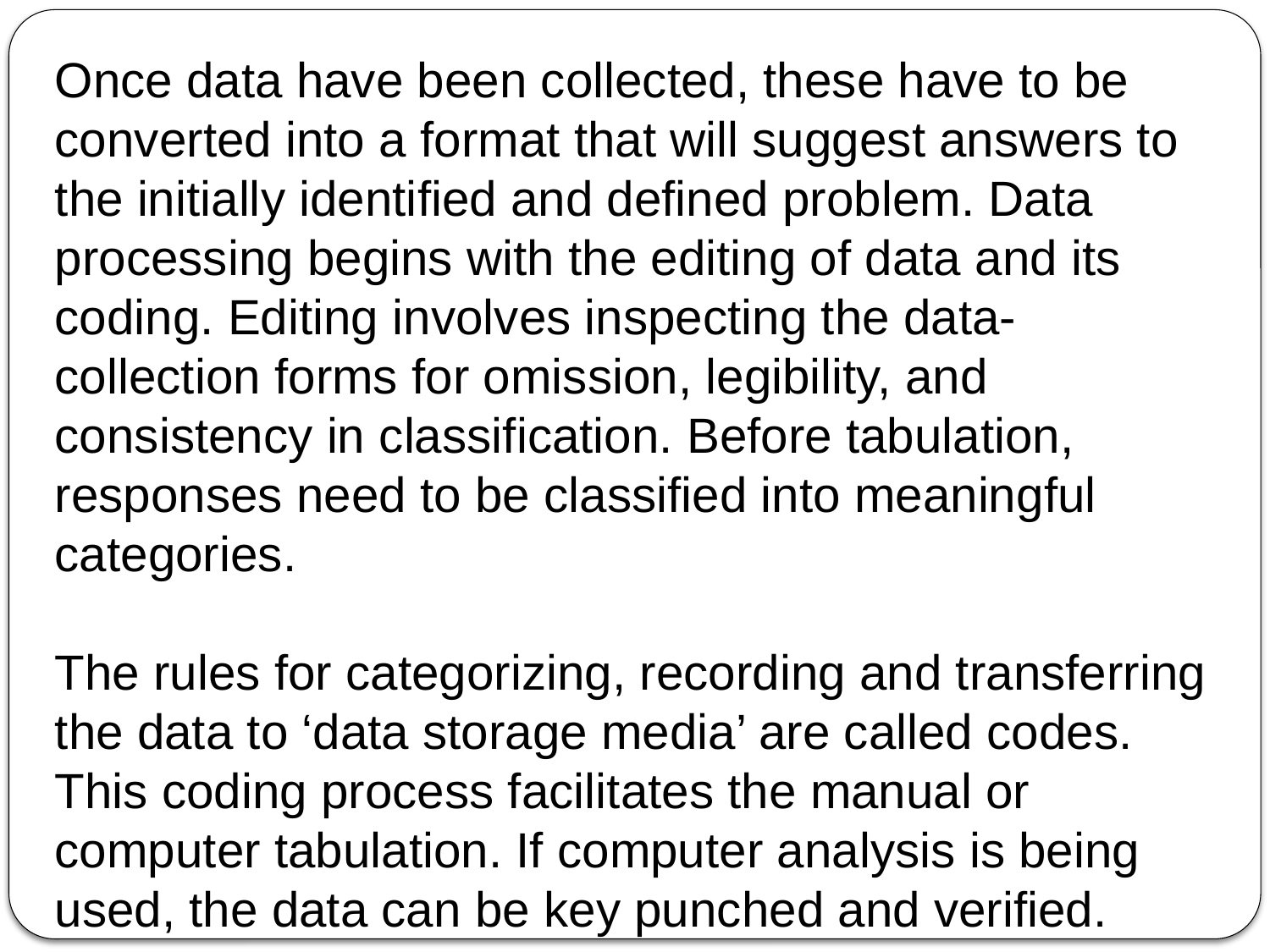

Once data have been collected, these have to be converted into a format that will suggest answers to the initially identified and defined problem. Data processing begins with the editing of data and its coding. Editing involves inspecting the data-collection forms for omission, legibility, and consistency in classification. Before tabulation, responses need to be classified into meaningful categories.

The rules for categorizing, recording and transferring the data to ‘data storage media’ are called codes. This coding process facilitates the manual or computer tabulation. If computer analysis is being used, the data can be key punched and verified.